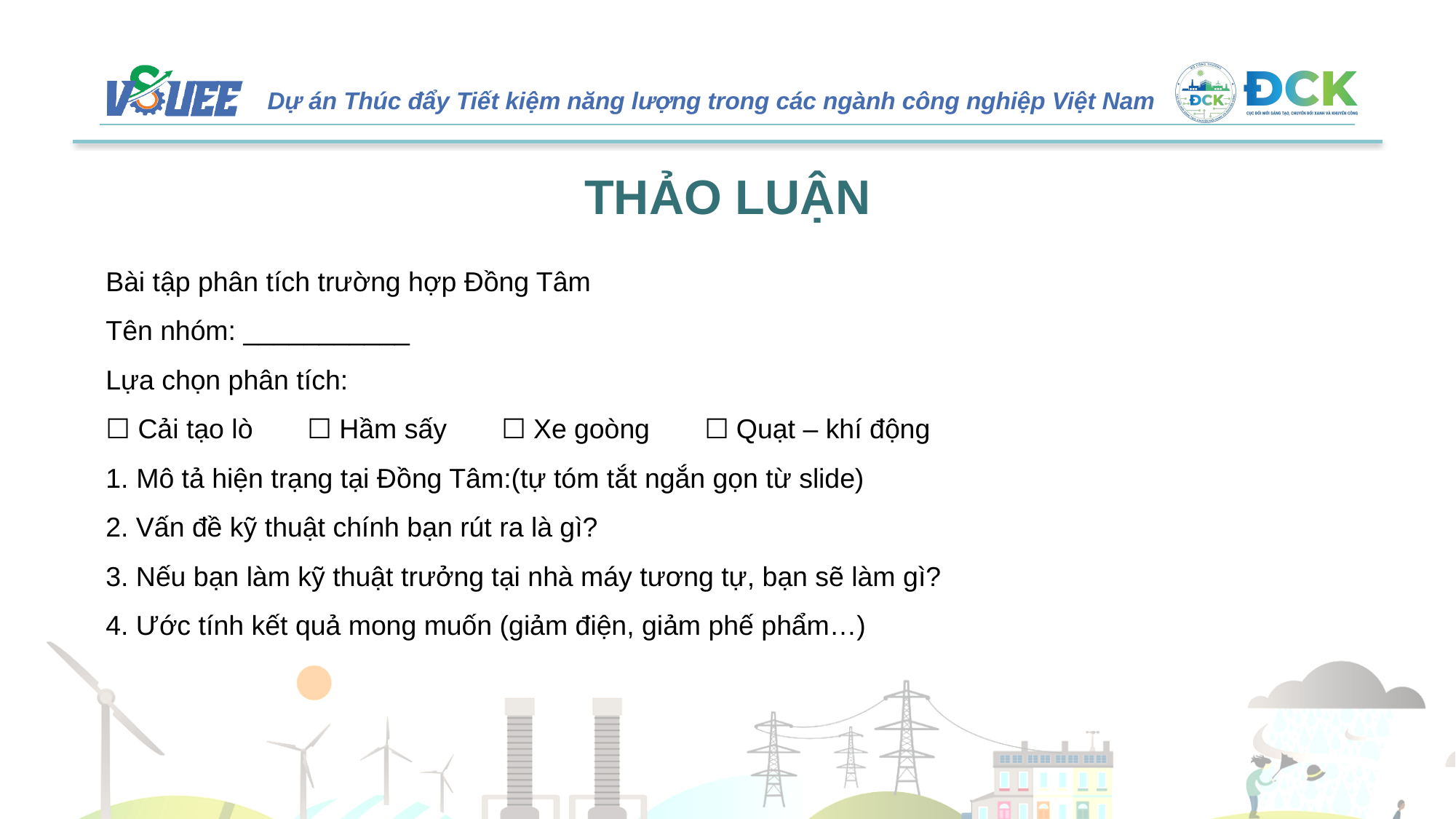

# THẢO LUẬN
Bài tập phân tích trường hợp Đồng Tâm
Tên nhóm: ___________
Lựa chọn phân tích:
☐ Cải tạo lò  ☐ Hầm sấy  ☐ Xe goòng  ☐ Quạt – khí động
1. Mô tả hiện trạng tại Đồng Tâm:(tự tóm tắt ngắn gọn từ slide)
2. Vấn đề kỹ thuật chính bạn rút ra là gì?
3. Nếu bạn làm kỹ thuật trưởng tại nhà máy tương tự, bạn sẽ làm gì?
4. Ước tính kết quả mong muốn (giảm điện, giảm phế phẩm…)